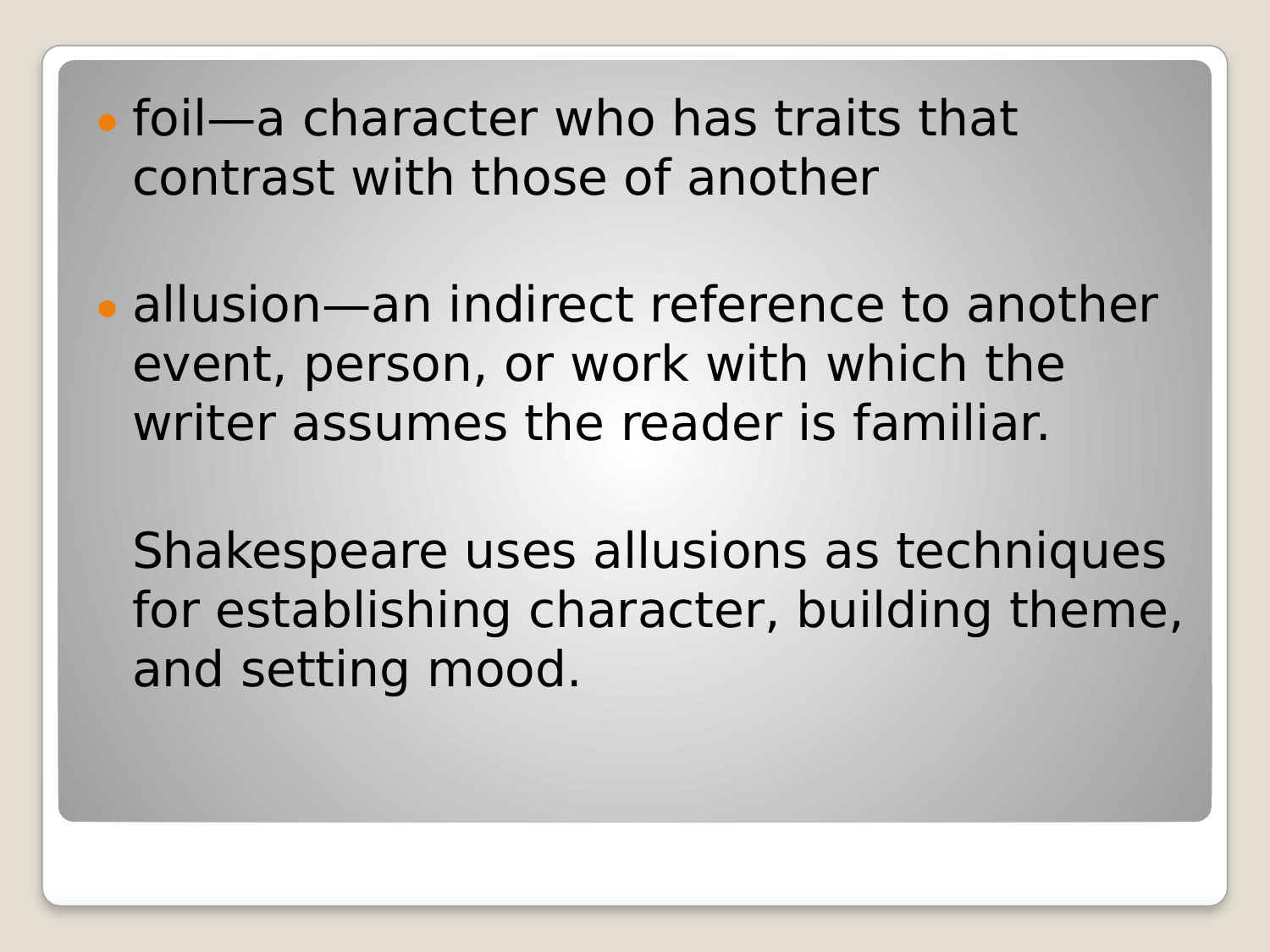

foil—a character who has traits that contrast with those of another

allusion—an indirect reference to another event, person, or work with which the writer assumes the reader is familiar.

	Shakespeare uses allusions as techniques for establishing character, building theme, and setting mood.
#